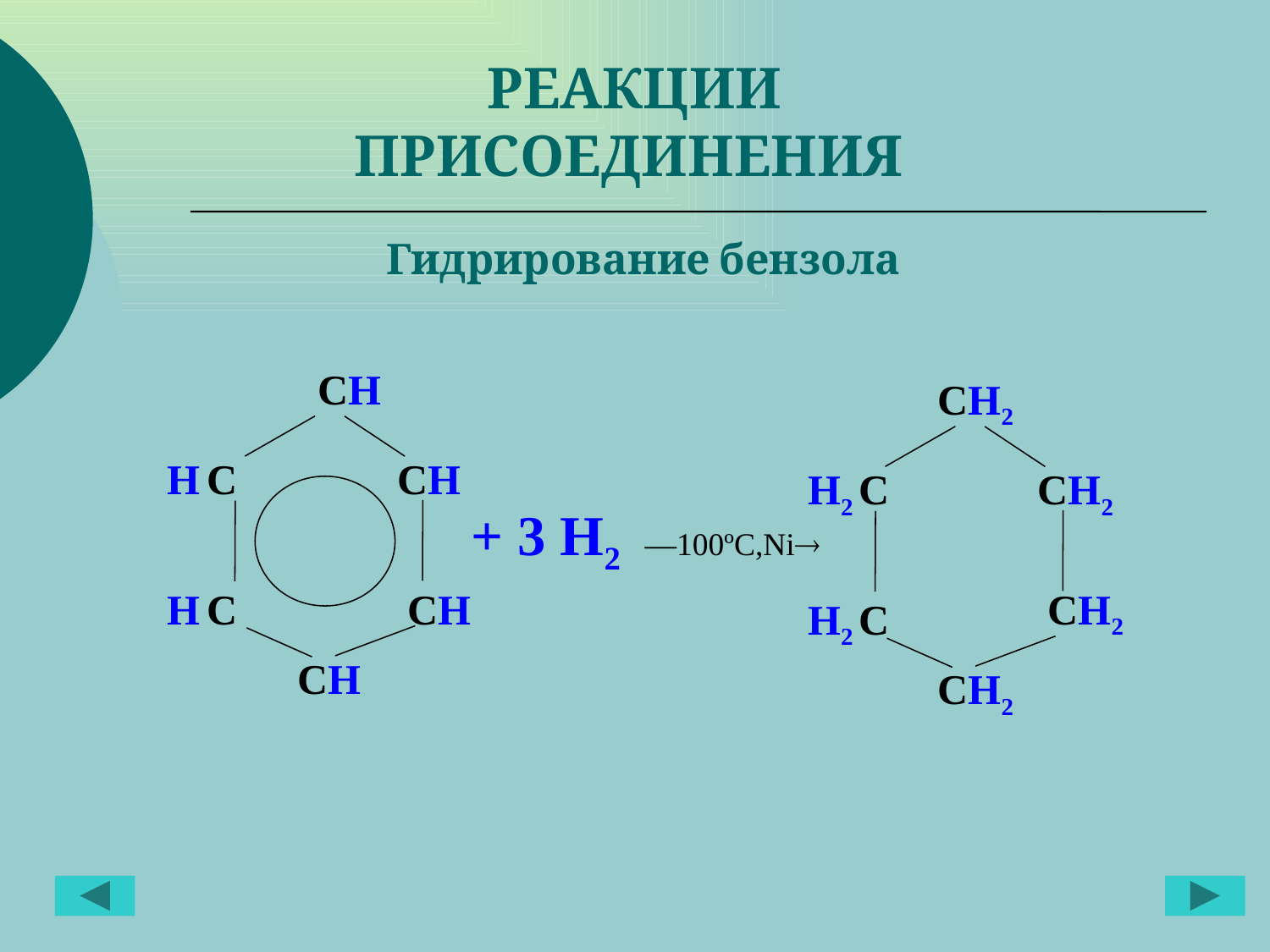

РЕАКЦИИ ПРИСОЕДИНЕНИЯ
Гидрирование бензола
СH
СH2

H С
СH
H2 С
СH2

+ 3 H2  ––100ºC,Ni→

H С
СH
СH2
H2 С

СH
СH2